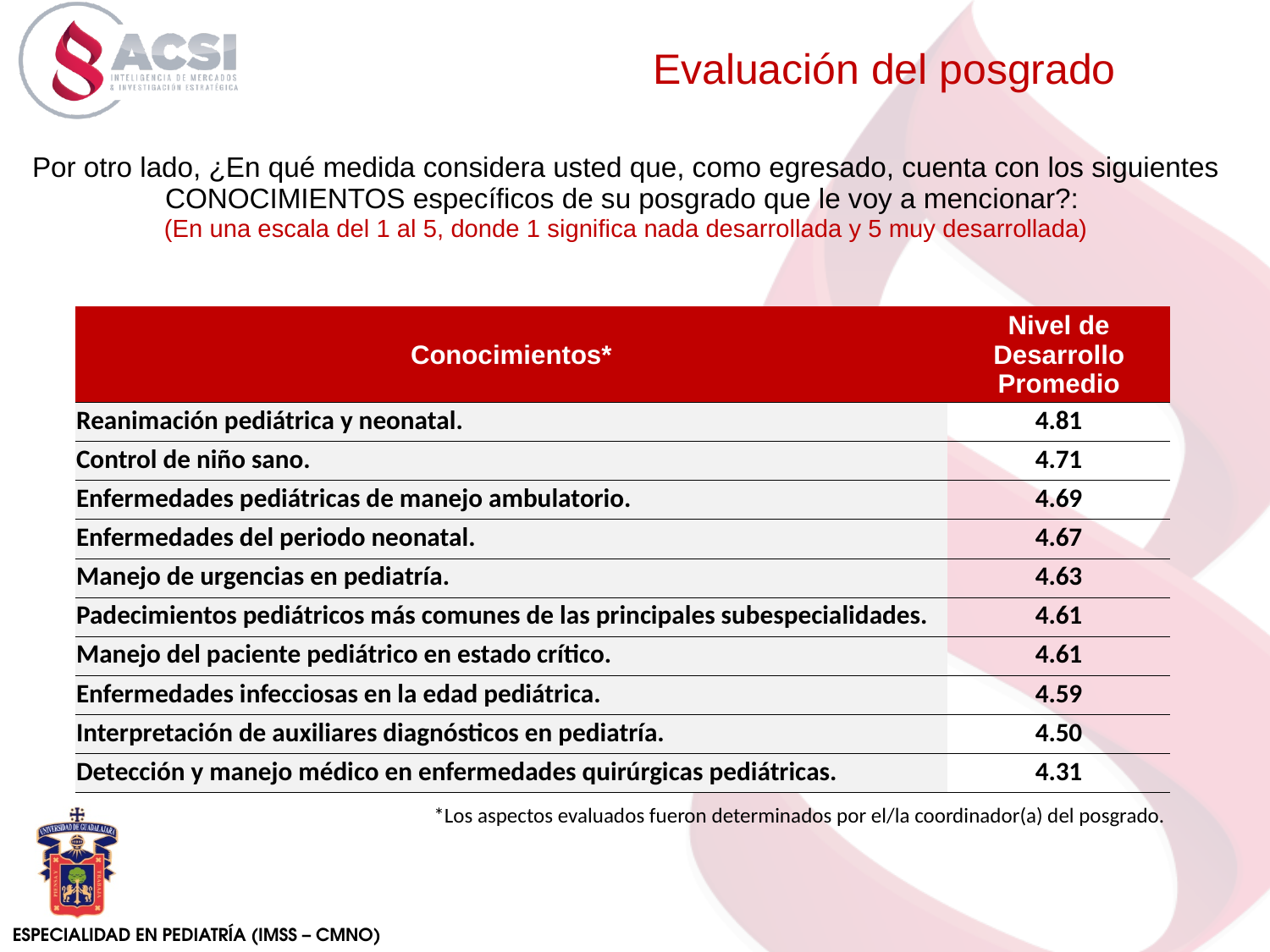

Evaluación del posgrado
Por otro lado, ¿En qué medida considera usted que, como egresado, cuenta con los siguientes CONOCIMIENTOS específicos de su posgrado que le voy a mencionar?:
(En una escala del 1 al 5, donde 1 significa nada desarrollada y 5 muy desarrollada)
| Conocimientos\* | Nivel de Desarrollo Promedio |
| --- | --- |
| Reanimación pediátrica y neonatal. | 4.81 |
| Control de niño sano. | 4.71 |
| Enfermedades pediátricas de manejo ambulatorio. | 4.69 |
| Enfermedades del periodo neonatal. | 4.67 |
| Manejo de urgencias en pediatría. | 4.63 |
| Padecimientos pediátricos más comunes de las principales subespecialidades. | 4.61 |
| Manejo del paciente pediátrico en estado crítico. | 4.61 |
| Enfermedades infecciosas en la edad pediátrica. | 4.59 |
| Interpretación de auxiliares diagnósticos en pediatría. | 4.50 |
| Detección y manejo médico en enfermedades quirúrgicas pediátricas. | 4.31 |
*Los aspectos evaluados fueron determinados por el/la coordinador(a) del posgrado.